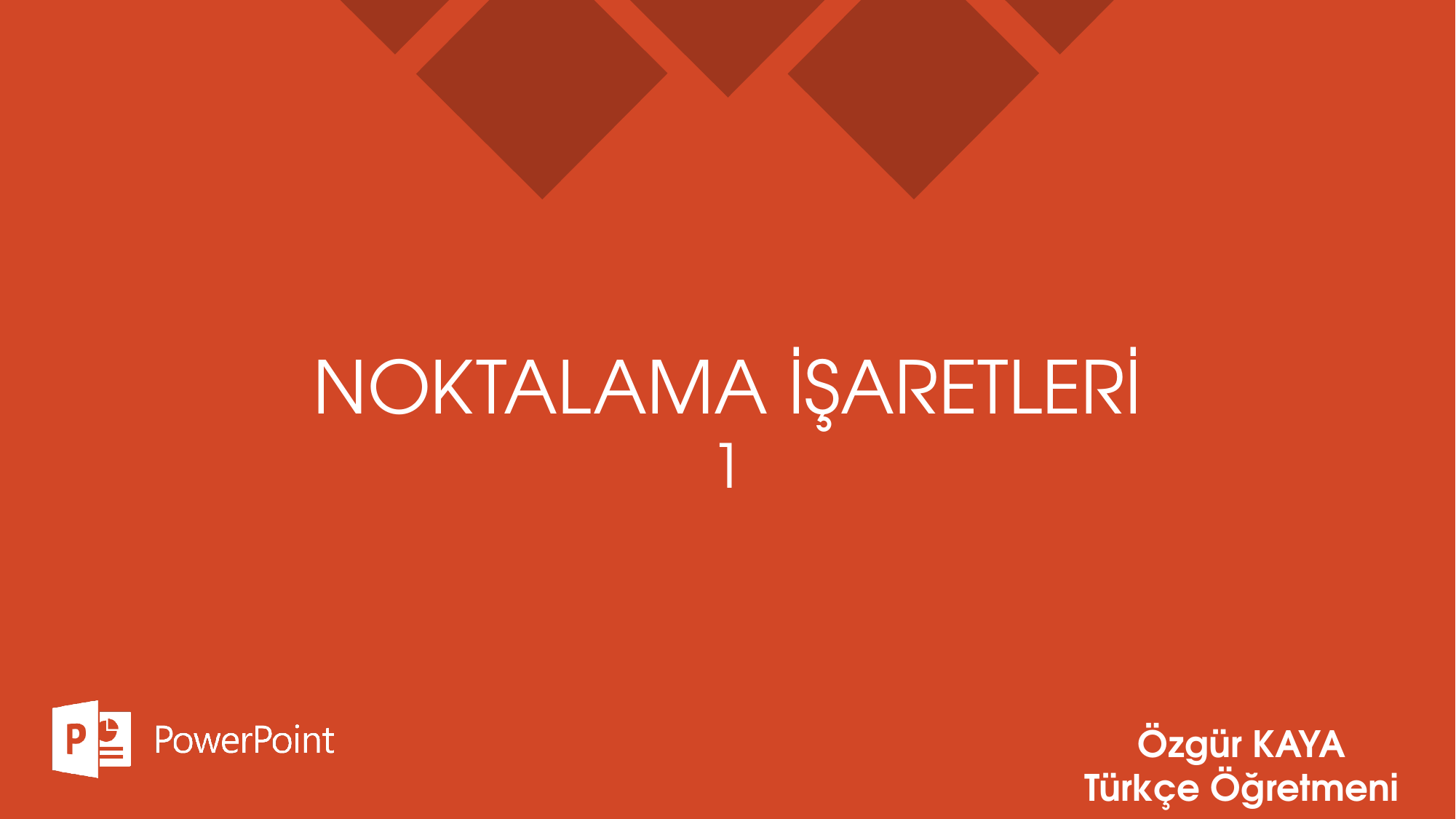

# NOKTALAMA İŞARETLERİ
1
Özgür KAYA
Türkçe Öğretmeni